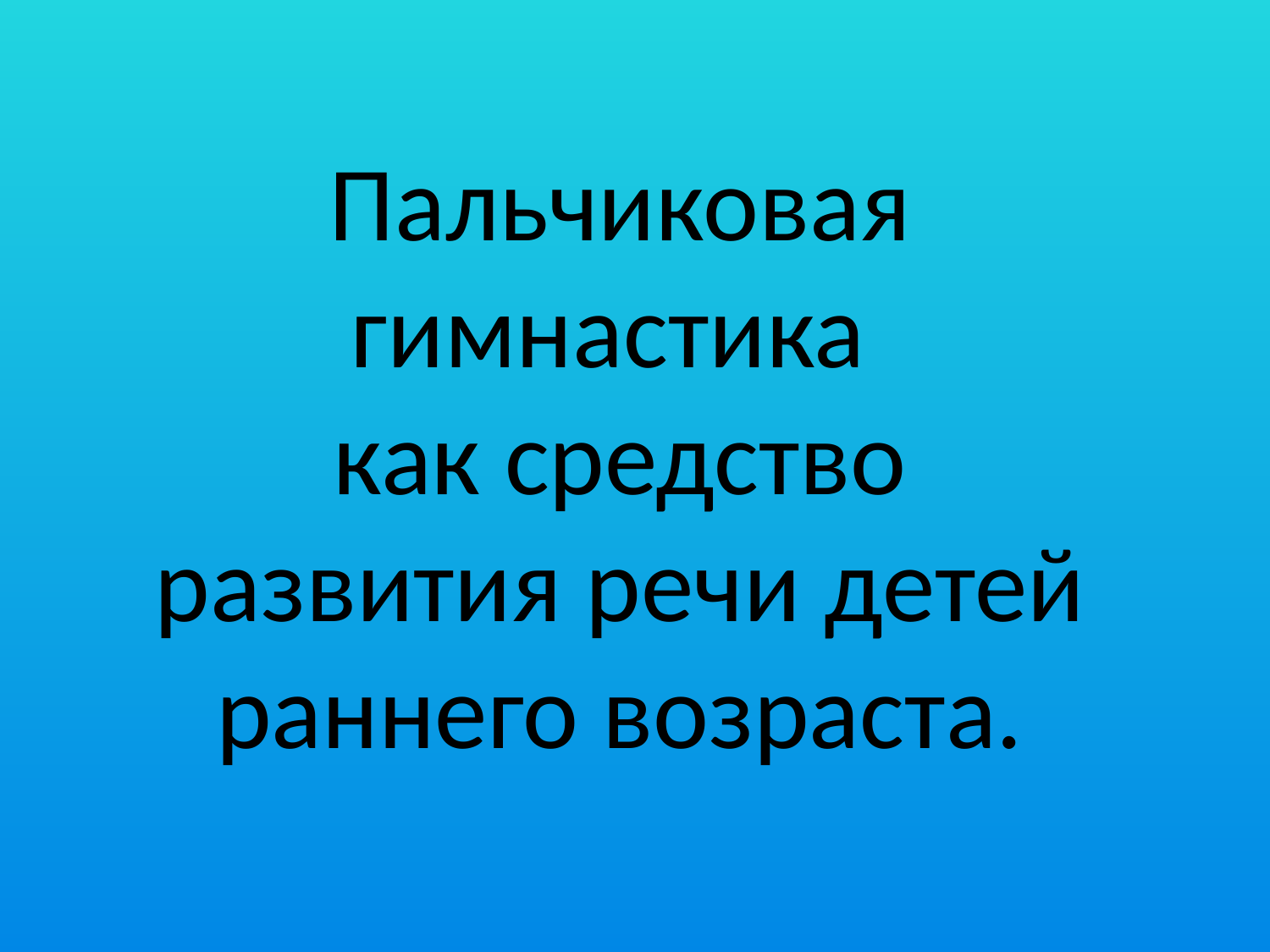

Пальчиковая гимнастика
как средство развития речи детей раннего возраста.